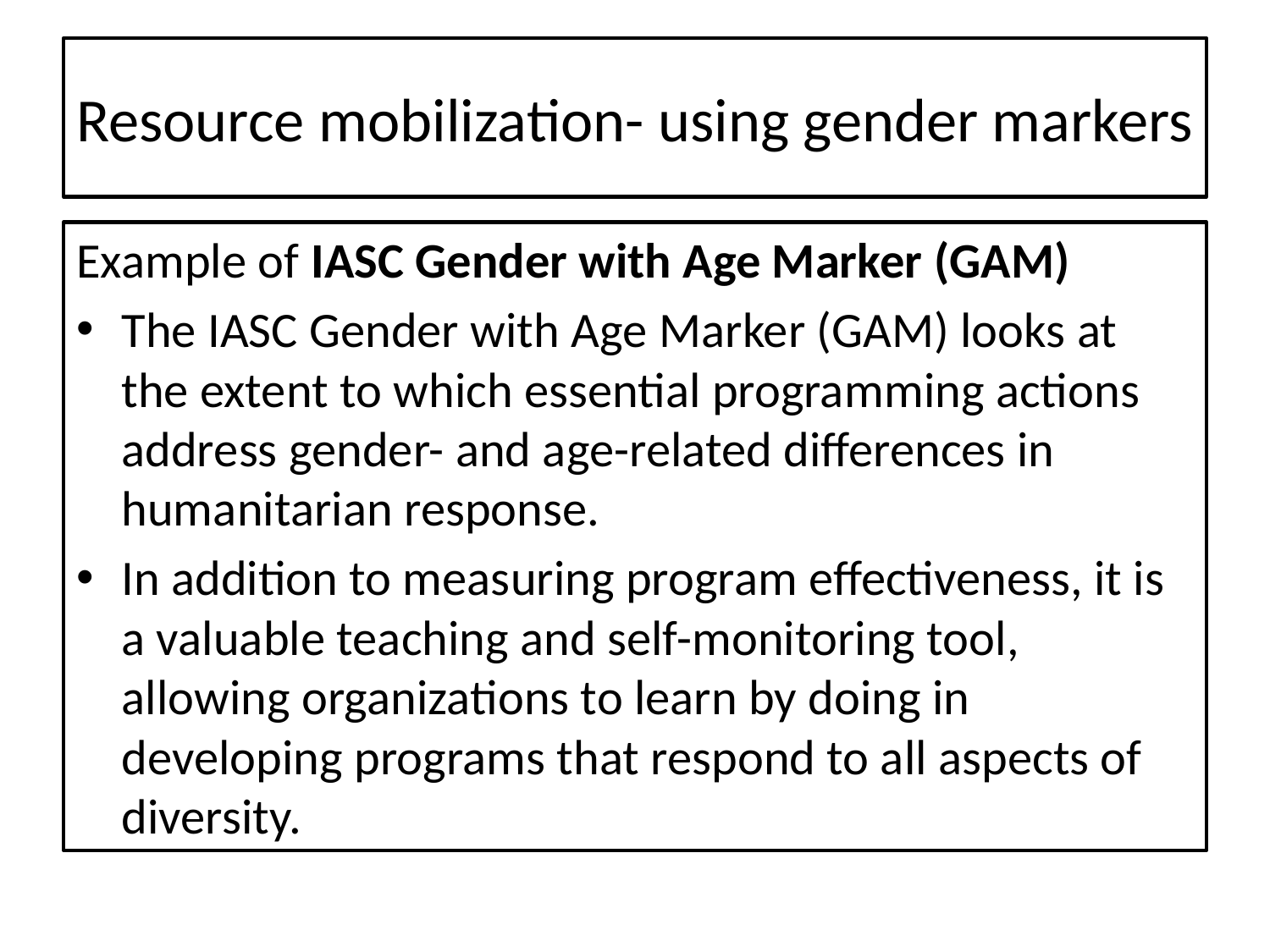

# Resource mobilization- using gender markers
Example of IASC Gender with Age Marker (GAM)
The IASC Gender with Age Marker (GAM) looks at the extent to which essential programming actions address gender- and age-related differences in humanitarian response.
In addition to measuring program effectiveness, it is a valuable teaching and self-monitoring tool, allowing organizations to learn by doing in developing programs that respond to all aspects of diversity.